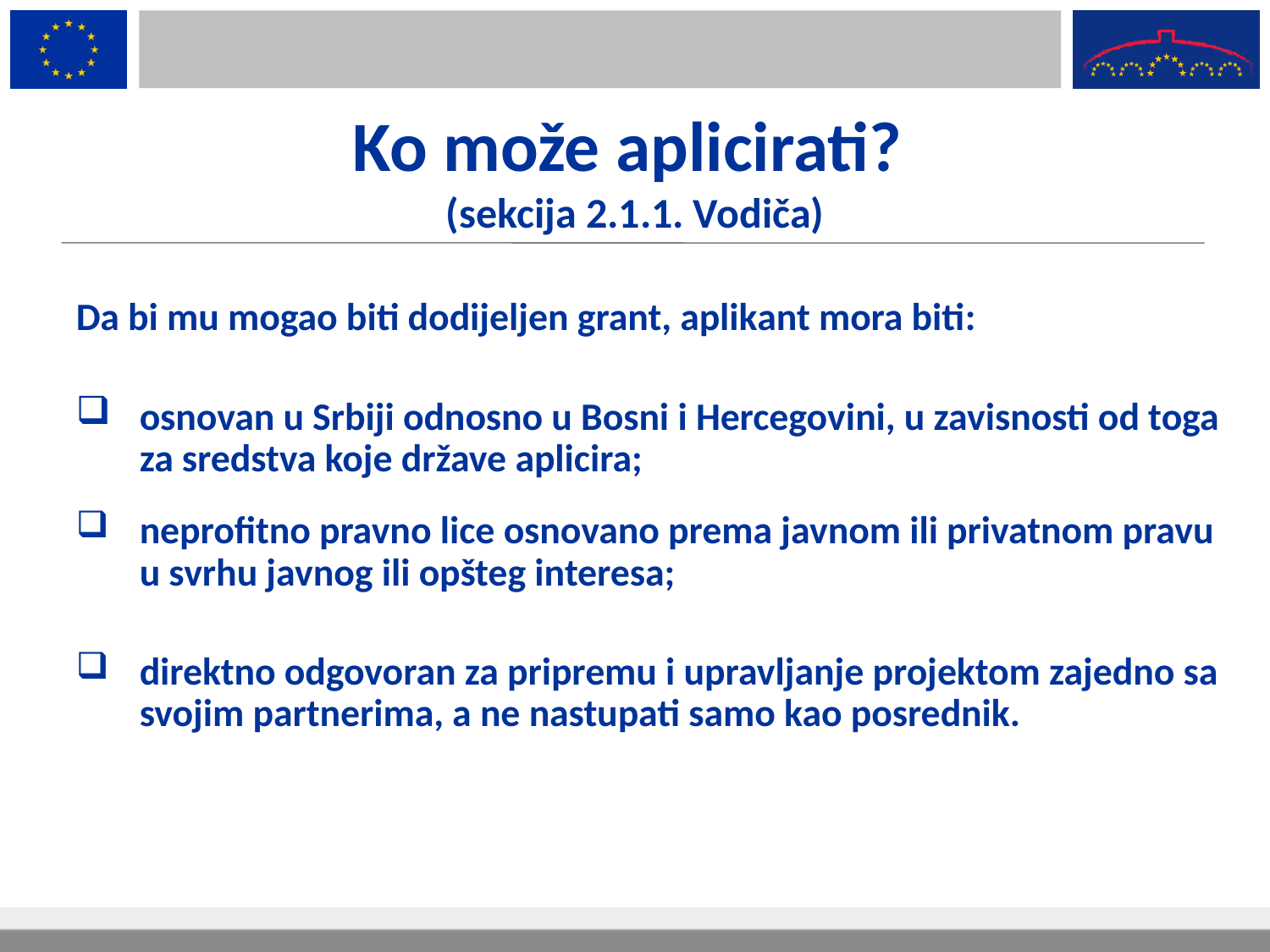

# Ko može aplicirati? (sekcija 2.1.1. Vodiča)
Da bi mu mogao biti dodijeljen grant, aplikant mora biti:

osnovan u Srbiji odnosno u Bosni i Hercegovini, u zavisnosti od toga za sredstva koje države aplicira;

neprofitno pravno lice osnovano prema javnom ili privatnom pravu u svrhu javnog ili opšteg interesa;

direktno odgovoran za pripremu i upravljanje projektom zajedno sa svojim partnerima, a ne nastupati samo kao posrednik.